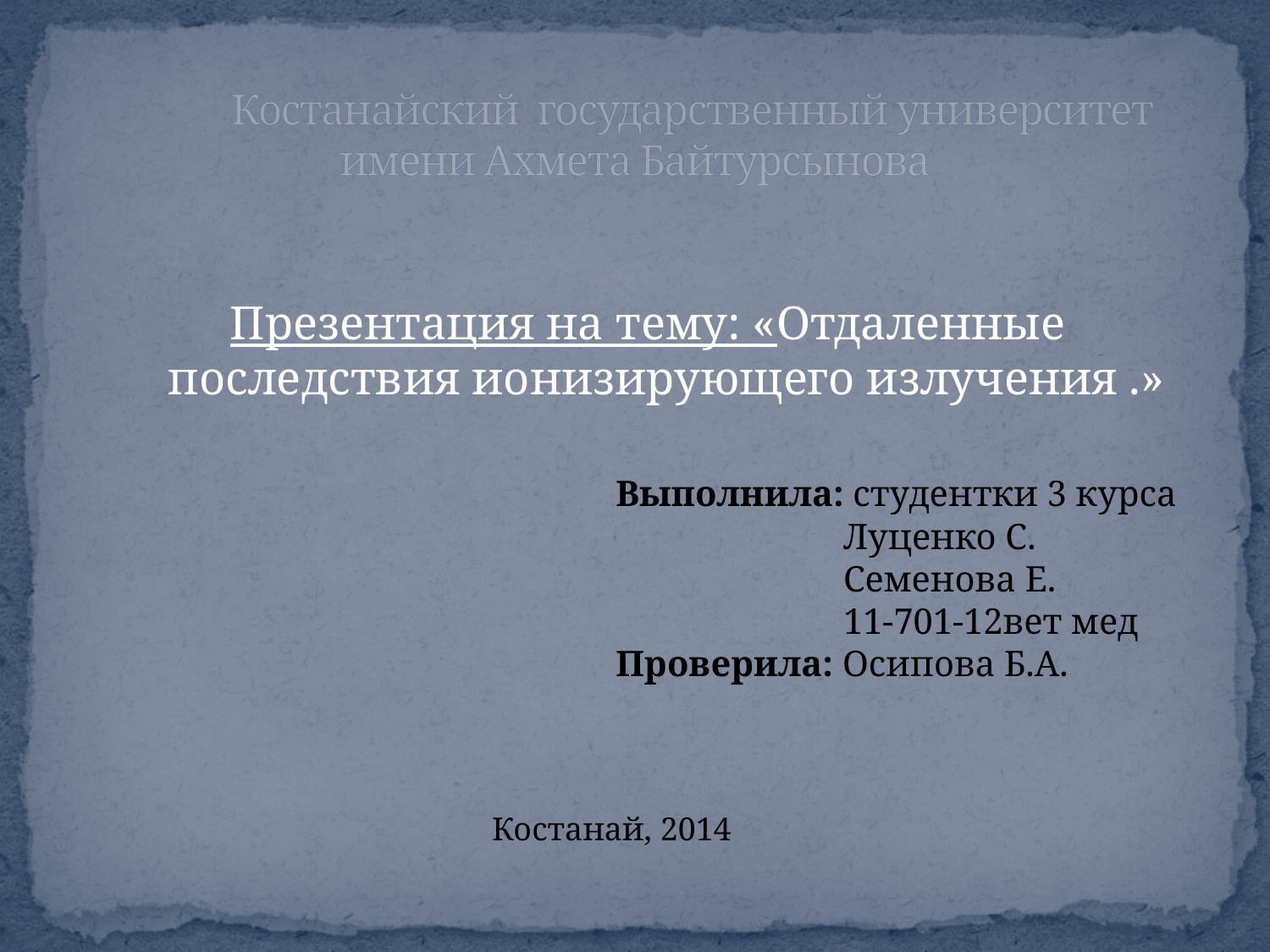

# Костанайский  государственный университет имени Ахмета Байтурсынова
Презентация на тему: «Отдаленные последствия ионизирующего излучения .»
Выполнила: студентки 3 курса
                         Луценко С.
                         Семенова Е.
                         11-701-12вет мед
Проверила: Осипова Б.А.
    Костанай, 2014